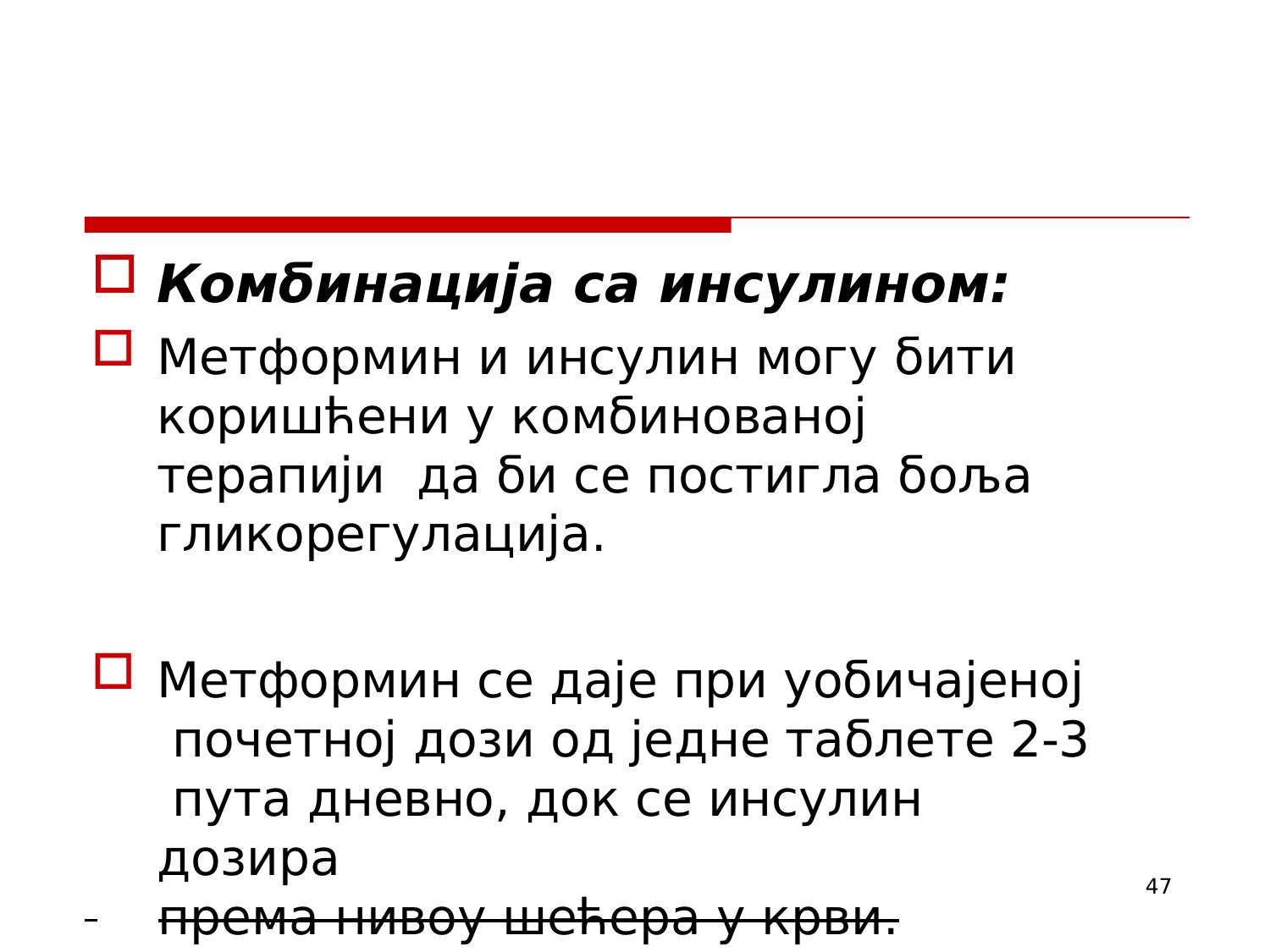

Комбинација са инсулином:
Метформин и инсулин могу бити
коришћени у комбинованој терапији  да би се постигла боља  гликорегулација.

Метформин се даје при уобичајеној  почетној дози од једне таблете 2-3  пута дневно, док се инсулин дозира
 	према нивоу шећера у крви.
47